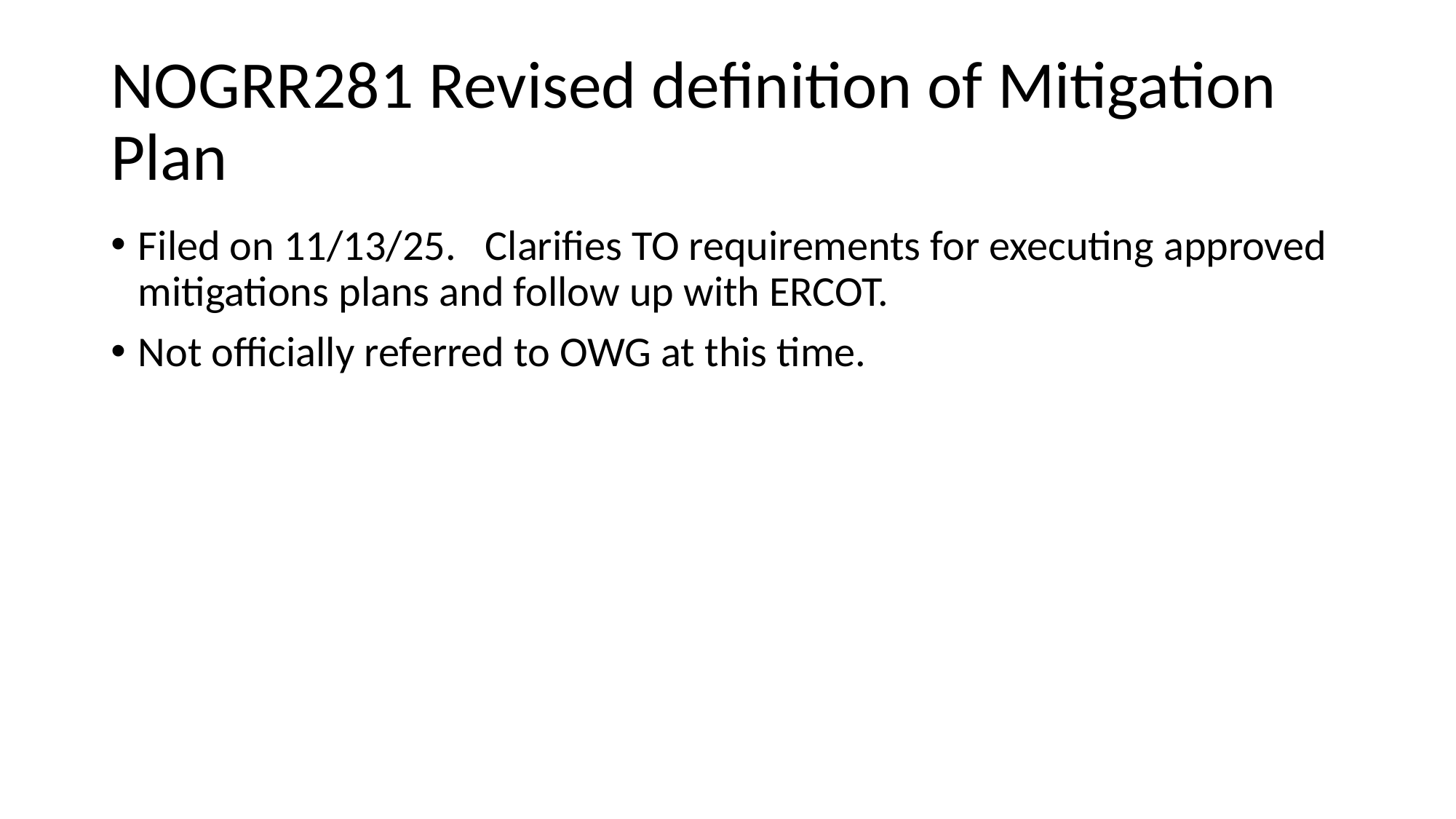

# NOGRR281 Revised definition of Mitigation Plan
Filed on 11/13/25.   Clarifies TO requirements for executing approved mitigations plans and follow up with ERCOT.
Not officially referred to OWG at this time.